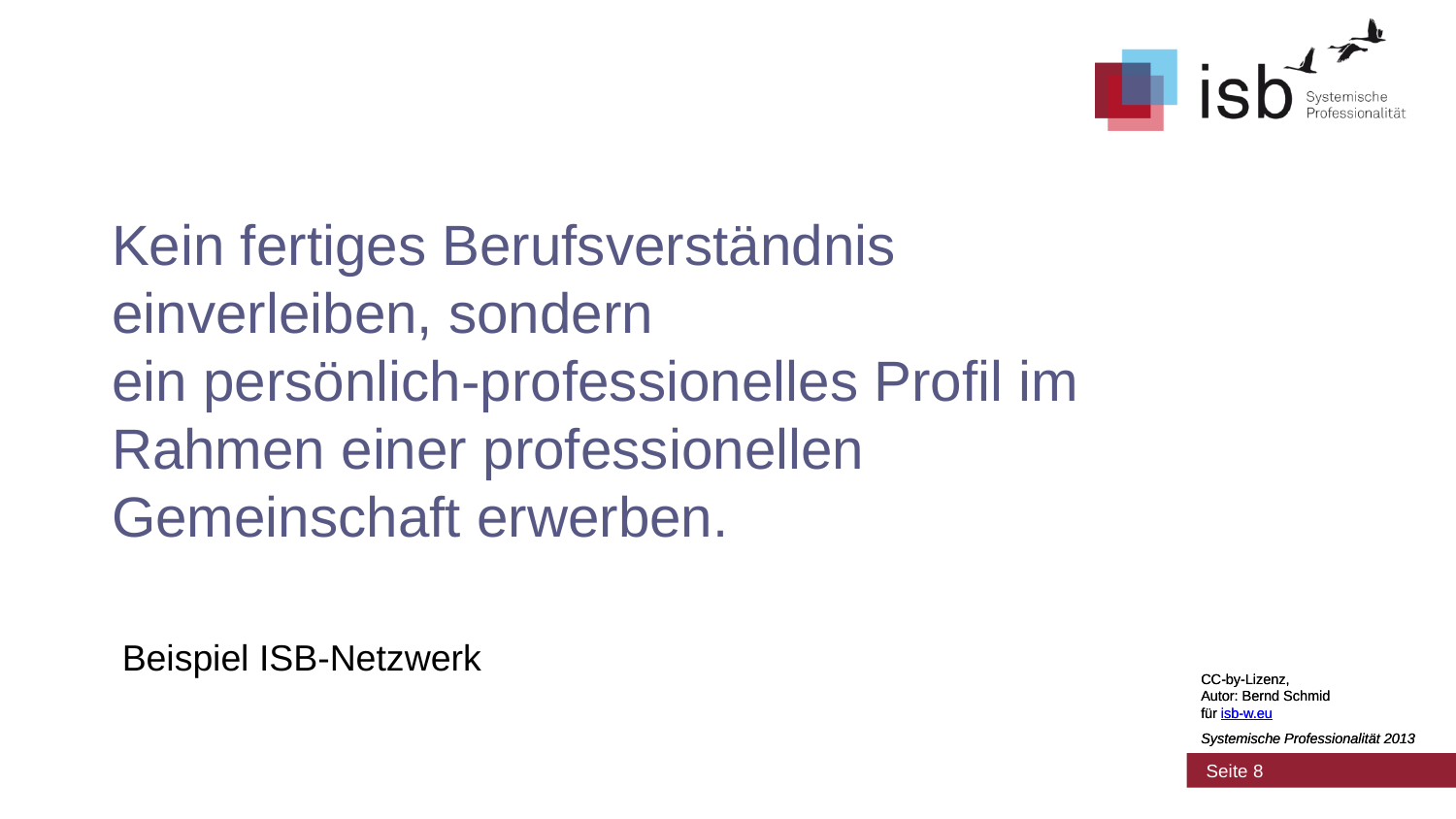

# Kein fertiges Berufsverständnis  einverleiben, sondern ein persönlich-professionelles Profil im Rahmen einer professionellen Gemeinschaft erwerben.
 Beispiel ISB-Netzwerk

CC-by-Lizenz,
Autor: Bernd Schmid
für isb-w.eu
Systemische Professionalität 2013
 Seite 8